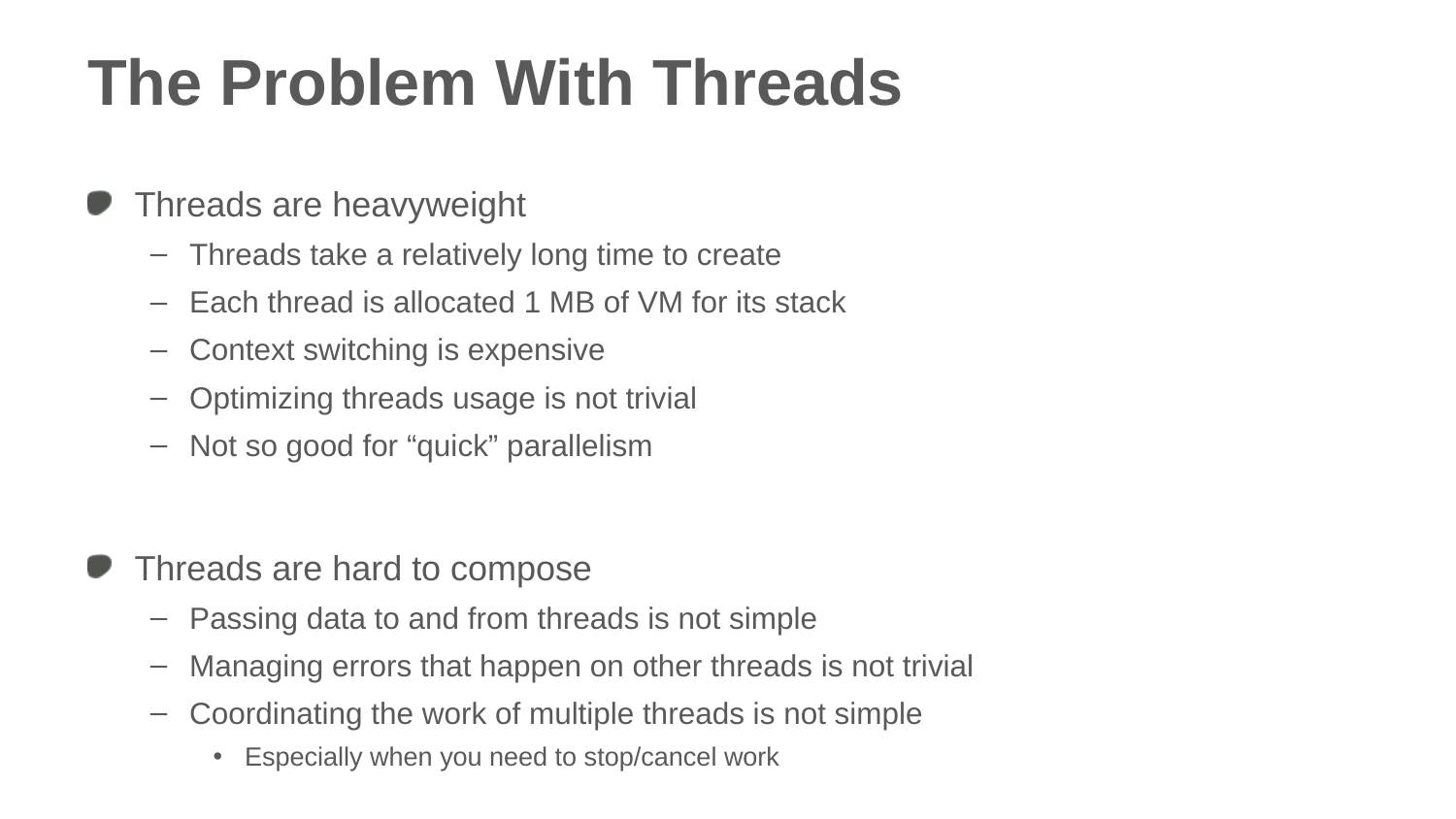

# The Problem With Threads
Threads are heavyweight
Threads take a relatively long time to create
Each thread is allocated 1 MB of VM for its stack
Context switching is expensive
Optimizing threads usage is not trivial
Not so good for “quick” parallelism

Threads are hard to compose
Passing data to and from threads is not simple
Managing errors that happen on other threads is not trivial
Coordinating the work of multiple threads is not simple
Especially when you need to stop/cancel work